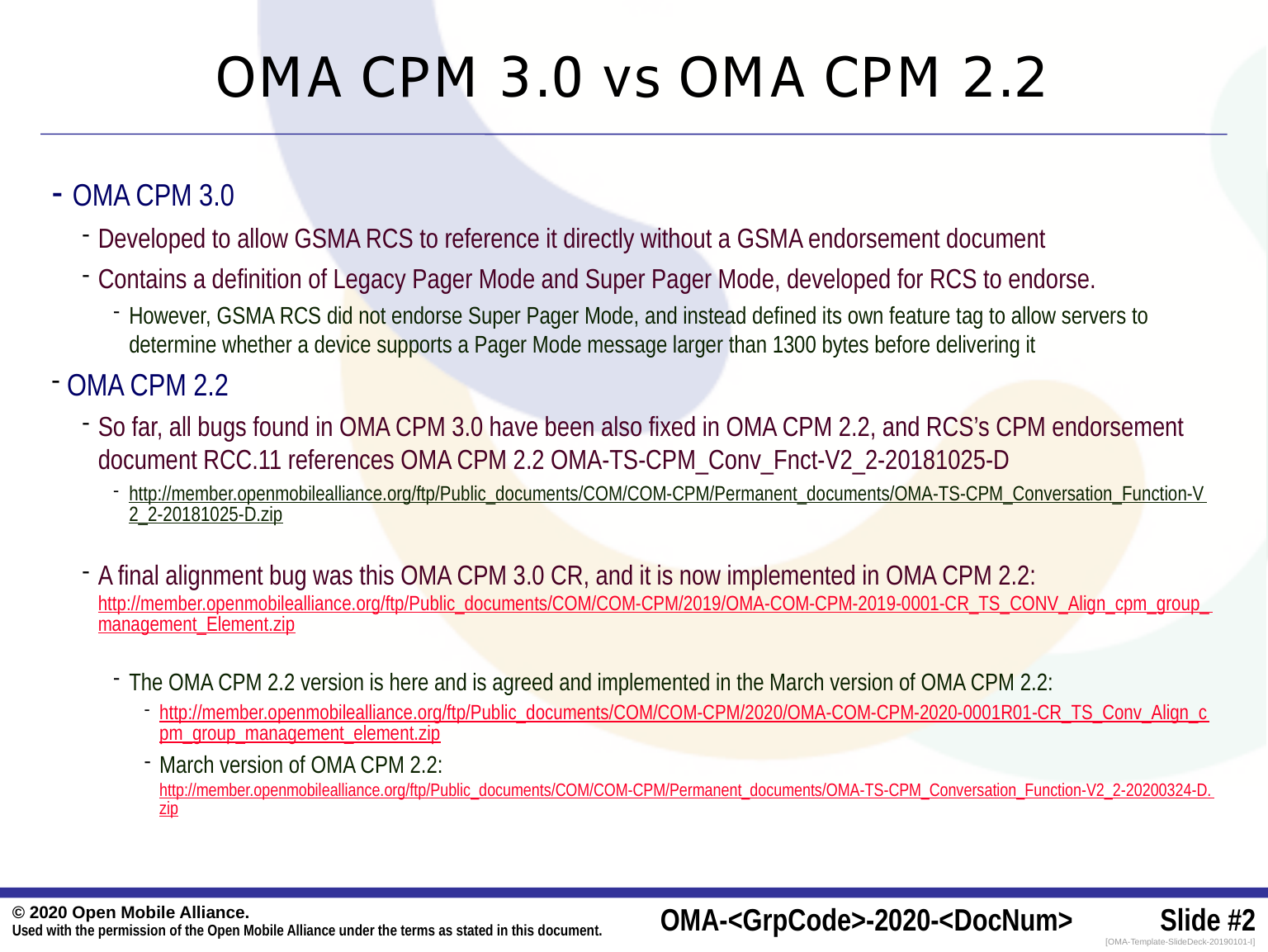

# OMA CPM 3.0 vs OMA CPM 2.2
- OMA CPM 3.0
Developed to allow GSMA RCS to reference it directly without a GSMA endorsement document
Contains a definition of Legacy Pager Mode and Super Pager Mode, developed for RCS to endorse.
However, GSMA RCS did not endorse Super Pager Mode, and instead defined its own feature tag to allow servers to determine whether a device supports a Pager Mode message larger than 1300 bytes before delivering it
OMA CPM 2.2
So far, all bugs found in OMA CPM 3.0 have been also fixed in OMA CPM 2.2, and RCS’s CPM endorsement document RCC.11 references OMA CPM 2.2 OMA-TS-CPM_Conv_Fnct-V2_2-20181025-D
http://member.openmobilealliance.org/ftp/Public_documents/COM/COM-CPM/Permanent_documents/OMA-TS-CPM_Conversation_Function-V2_2-20181025-D.zip
A final alignment bug was this OMA CPM 3.0 CR, and it is now implemented in OMA CPM 2.2: http://member.openmobilealliance.org/ftp/Public_documents/COM/COM-CPM/2019/OMA-COM-CPM-2019-0001-CR_TS_CONV_Align_cpm_group_management_Element.zip
The OMA CPM 2.2 version is here and is agreed and implemented in the March version of OMA CPM 2.2:
http://member.openmobilealliance.org/ftp/Public_documents/COM/COM-CPM/2020/OMA-COM-CPM-2020-0001R01-CR_TS_Conv_Align_cpm_group_management_element.zip
March version of OMA CPM 2.2: http://member.openmobilealliance.org/ftp/Public_documents/COM/COM-CPM/Permanent_documents/OMA-TS-CPM_Conversation_Function-V2_2-20200324-D.zip